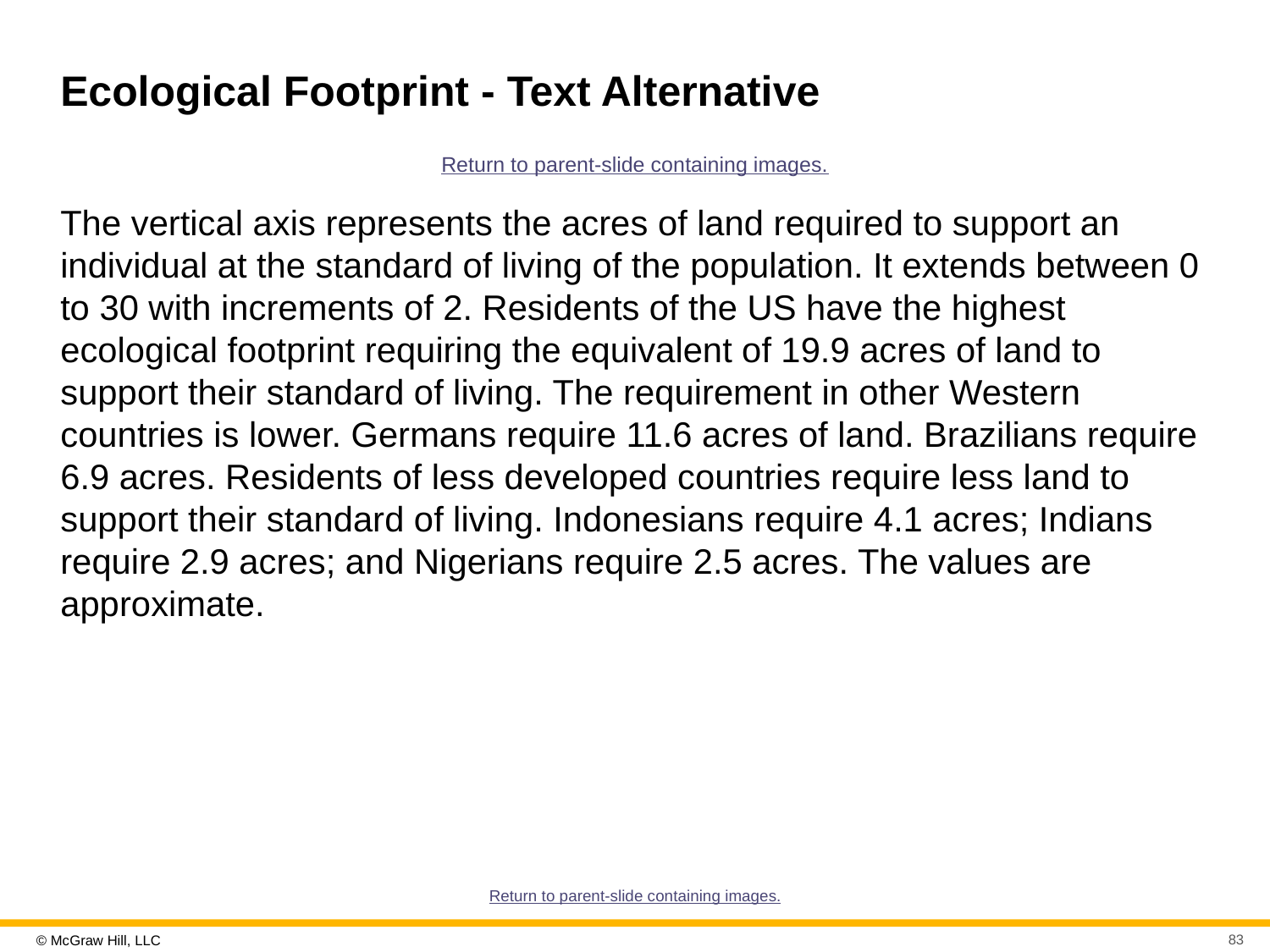

# Ecological Footprint - Text Alternative
Return to parent-slide containing images.
The vertical axis represents the acres of land required to support an individual at the standard of living of the population. It extends between 0 to 30 with increments of 2. Residents of the US have the highest ecological footprint requiring the equivalent of 19.9 acres of land to support their standard of living. The requirement in other Western countries is lower. Germans require 11.6 acres of land. Brazilians require 6.9 acres. Residents of less developed countries require less land to support their standard of living. Indonesians require 4.1 acres; Indians require 2.9 acres; and Nigerians require 2.5 acres. The values are approximate.
Return to parent-slide containing images.
83